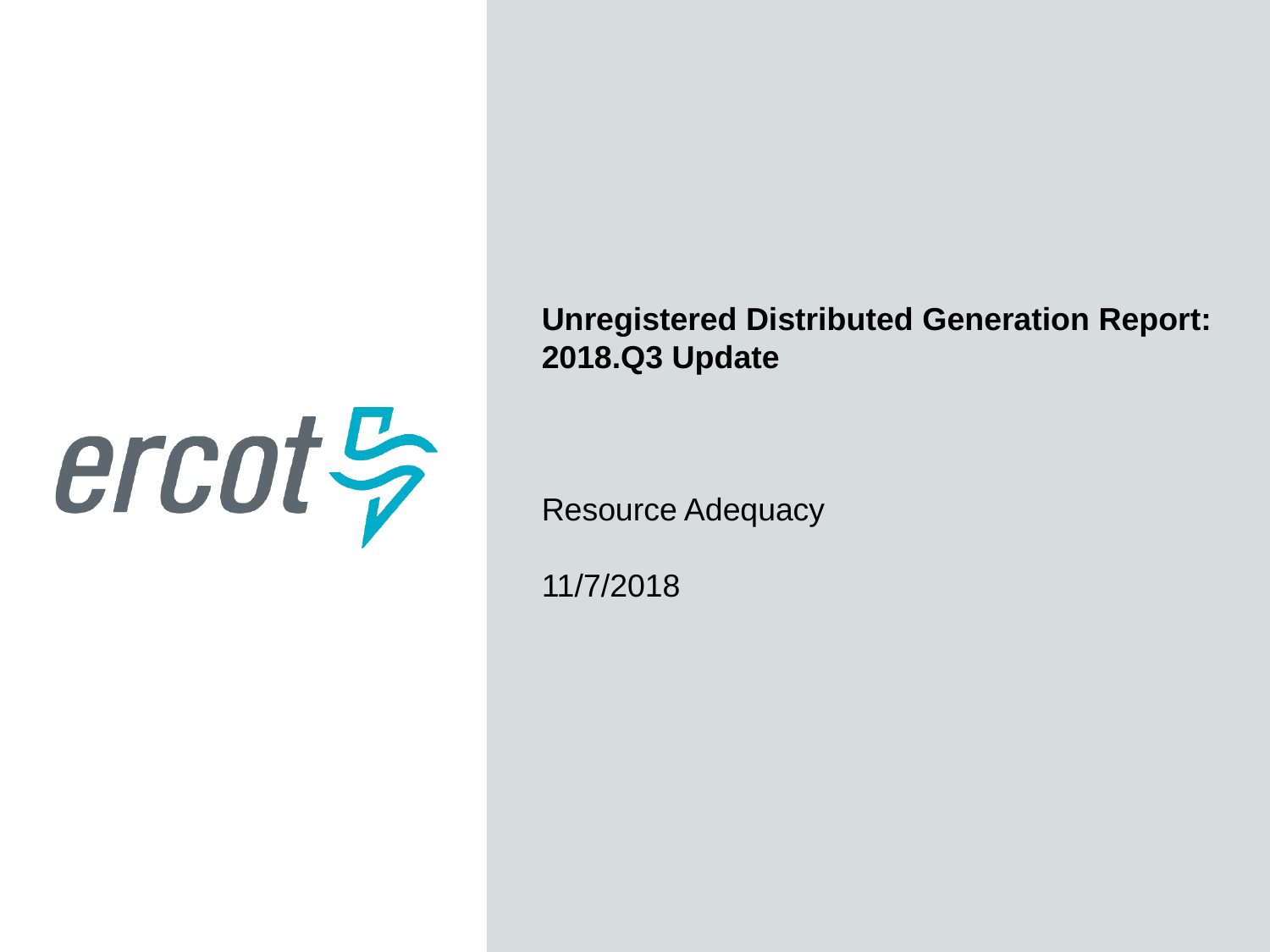

Unregistered Distributed Generation Report:
2018.Q3 Update

Resource Adequacy

11/7/2018